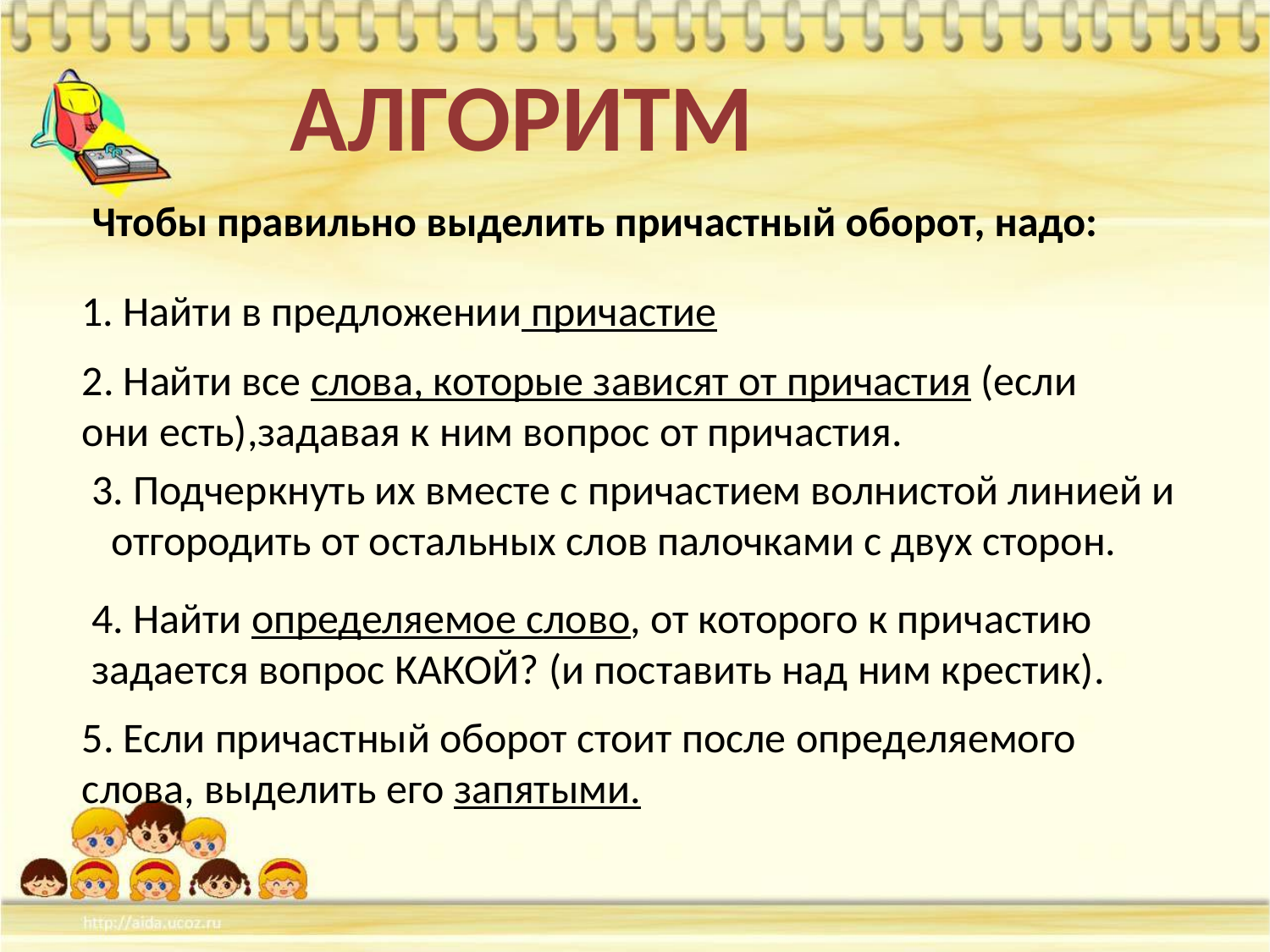

АЛГОРИТМ
Чтобы правильно выделить причастный оборот, надо:
1. Найти в предложении причастие
2. Найти все слова, которые зависят от причастия (если они есть),задавая к ним вопрос от причастия.
3. Подчеркнуть их вместе с причастием волнистой линией и   отгородить от остальных слов палочками с двух сторон.
4. Найти определяемое слово, от которого к причастию задается вопрос КАКОЙ? (и поставить над ним крестик).
5. Если причастный оборот стоит после определяемого слова, выделить его запятыми.